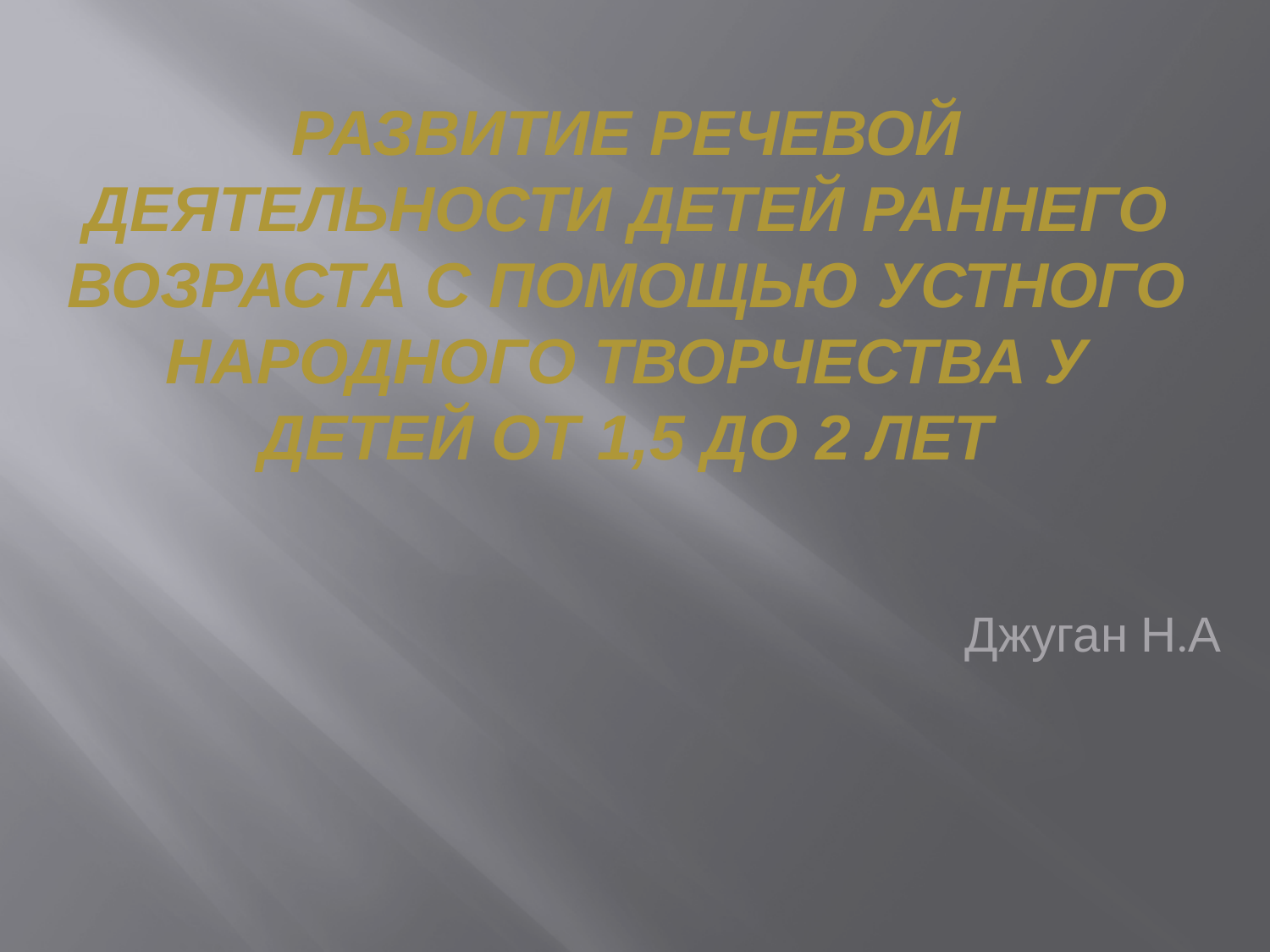

# Развитие речевой деятельности детей раннего возраста с помощью устного народного творчества у детей от 1,5 до 2 лет
Джуган Н.А